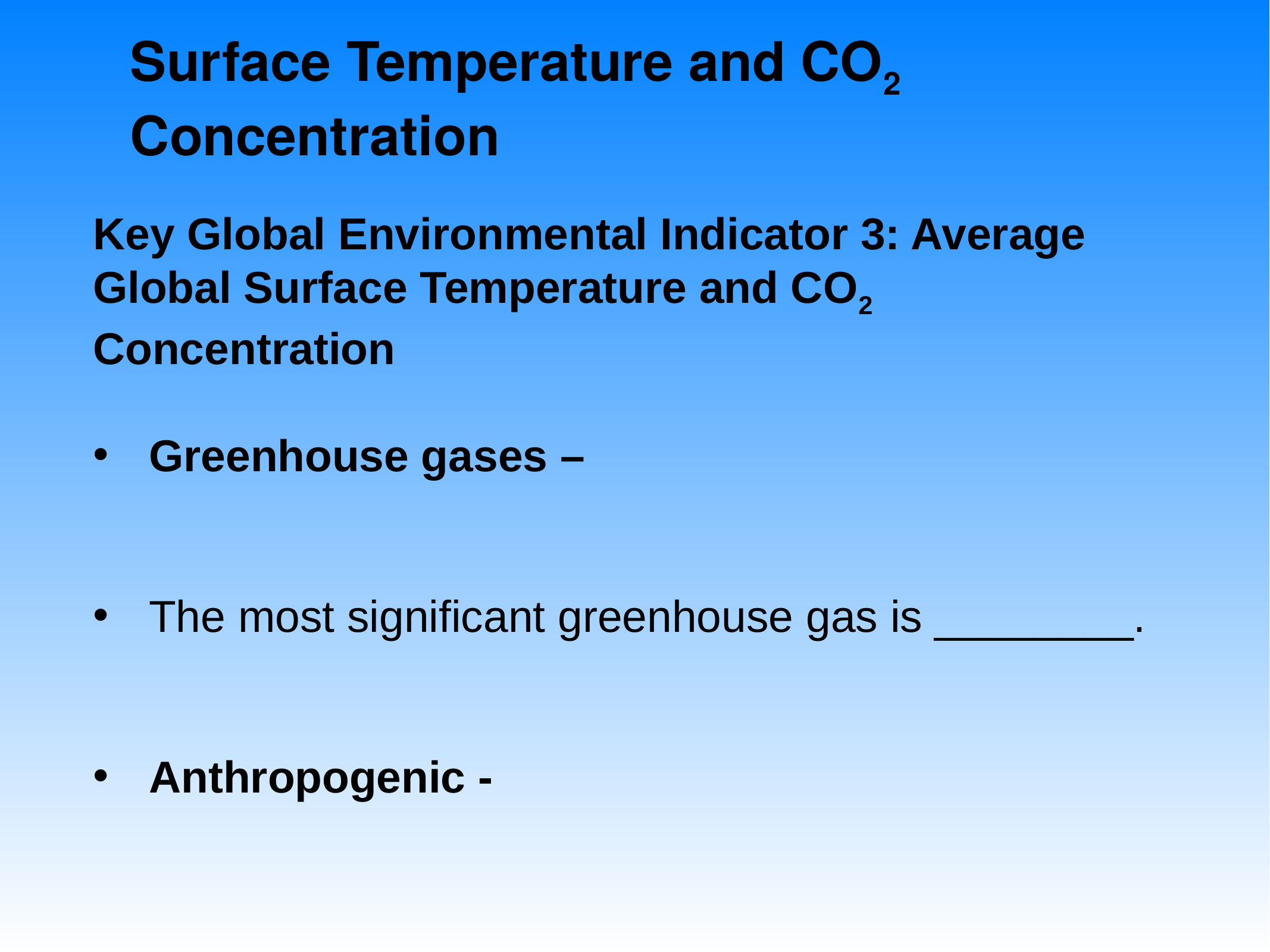

Surface Temperature and CO2 Concentration
Key Global Environmental Indicator 3: Average Global Surface Temperature and CO2 Concentration

Greenhouse gases –

The most significant greenhouse gas is ________.

Anthropogenic -